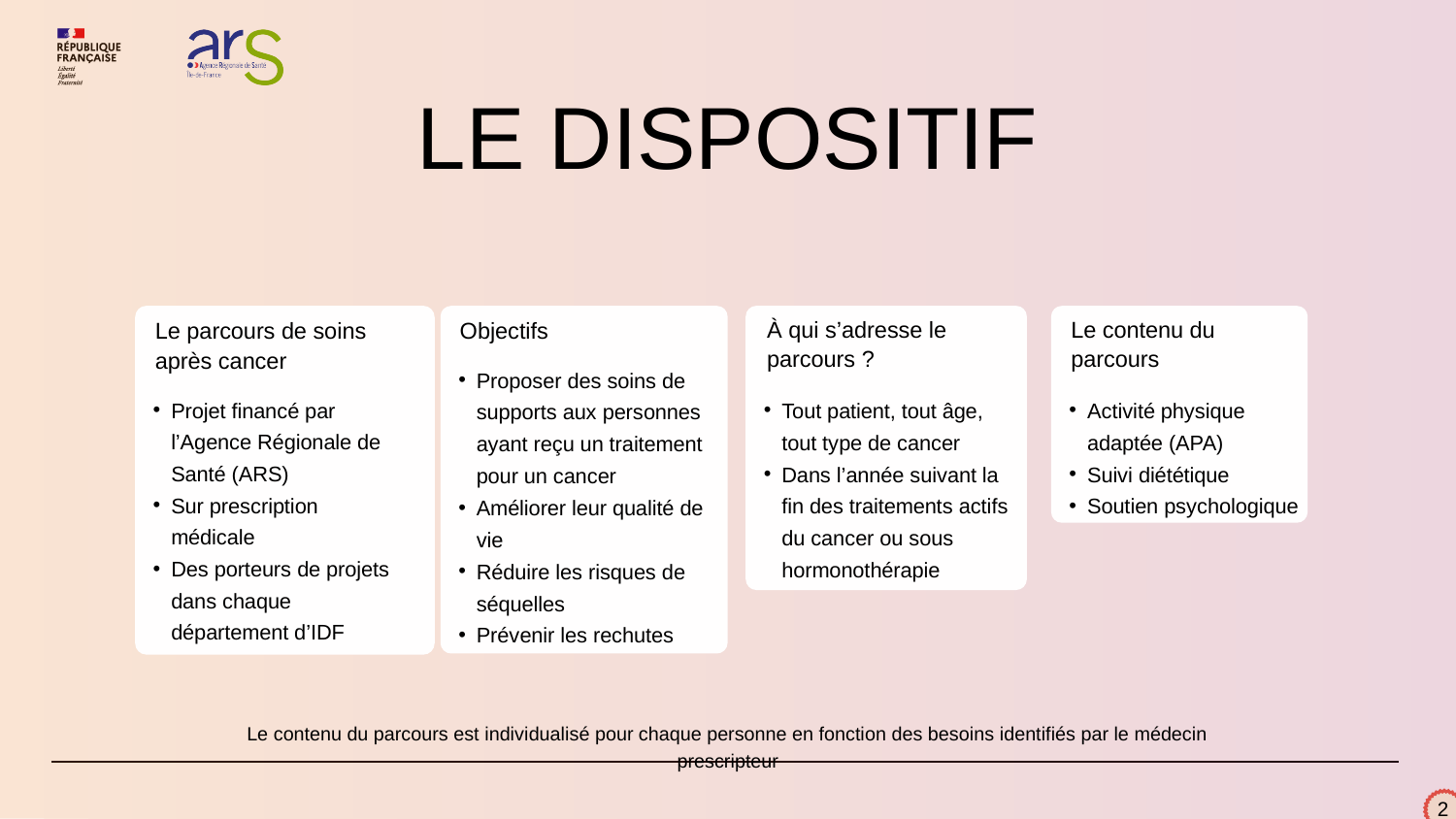

LE DISPOSITIF

À qui s’adresse le parcours ?
Le contenu du parcours
Le parcours de soins après cancer
Objectifs
Proposer des soins de supports aux personnes ayant reçu un traitement pour un cancer
Améliorer leur qualité de vie
Réduire les risques de séquelles
Prévenir les rechutes

Projet financé par l’Agence Régionale de Santé (ARS)
Sur prescription médicale
Des porteurs de projets dans chaque département d’IDF
Tout patient, tout âge, tout type de cancer
Dans l’année suivant la fin des traitements actifs du cancer ou sous hormonothérapie

Activité physique adaptée (APA)
Suivi diététique
Soutien psychologique
Le contenu du parcours est individualisé pour chaque personne en fonction des besoins identifiés par le médecin prescripteur

2